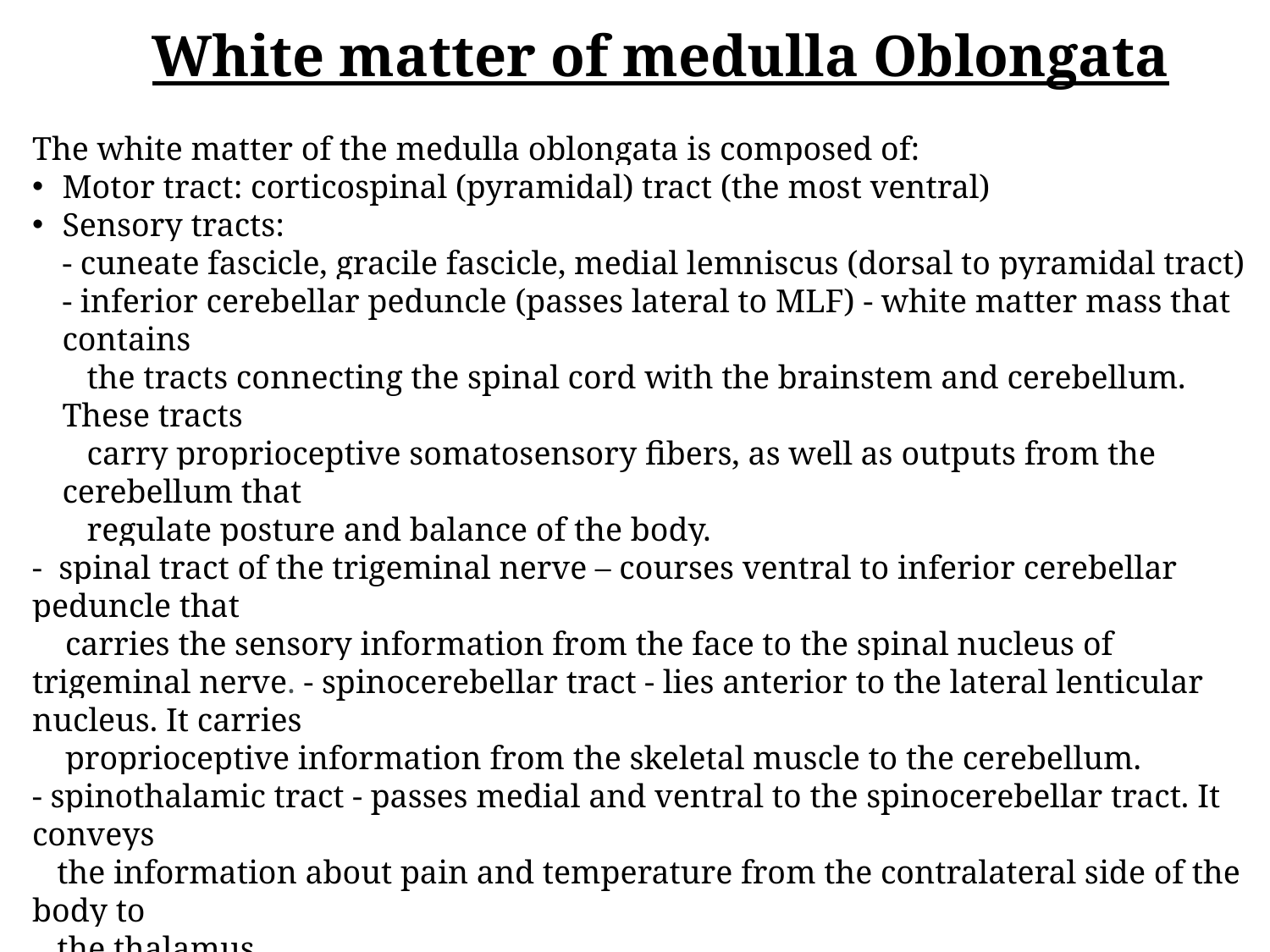

White matter of medulla Oblongata
The white matter of the medulla oblongata is composed of:
Motor tract: corticospinal (pyramidal) tract (the most ventral)
Sensory tracts:
- cuneate fascicle, gracile fascicle, medial lemniscus (dorsal to pyramidal tract)
- inferior cerebellar peduncle (passes lateral to MLF) - white matter mass that contains
   the tracts connecting the spinal cord with the brainstem and cerebellum. These tracts
   carry proprioceptive somatosensory fibers, as well as outputs from the cerebellum that
   regulate posture and balance of the body.
-  spinal tract of the trigeminal nerve – courses ventral to inferior cerebellar peduncle that
    carries the sensory information from the face to the spinal nucleus of trigeminal nerve. - spinocerebellar tract - lies anterior to the lateral lenticular nucleus. It carries
    proprioceptive information from the skeletal muscle to the cerebellum.
- spinothalamic tract - passes medial and ventral to the spinocerebellar tract. It conveys
   the information about pain and temperature from the contralateral side of the body to
   the thalamus.
 The medulla oblongata is also traversed by the medial longitudinal fascicle (MLF),
   which connects the nuclei of the oculomotor, trochlear and abducens nerves and makes
   sure that the movements of the eyes are well coordinated relative to the visual stimulus
   (saccadic eye movements) – courses dorsal to medial lemniscus